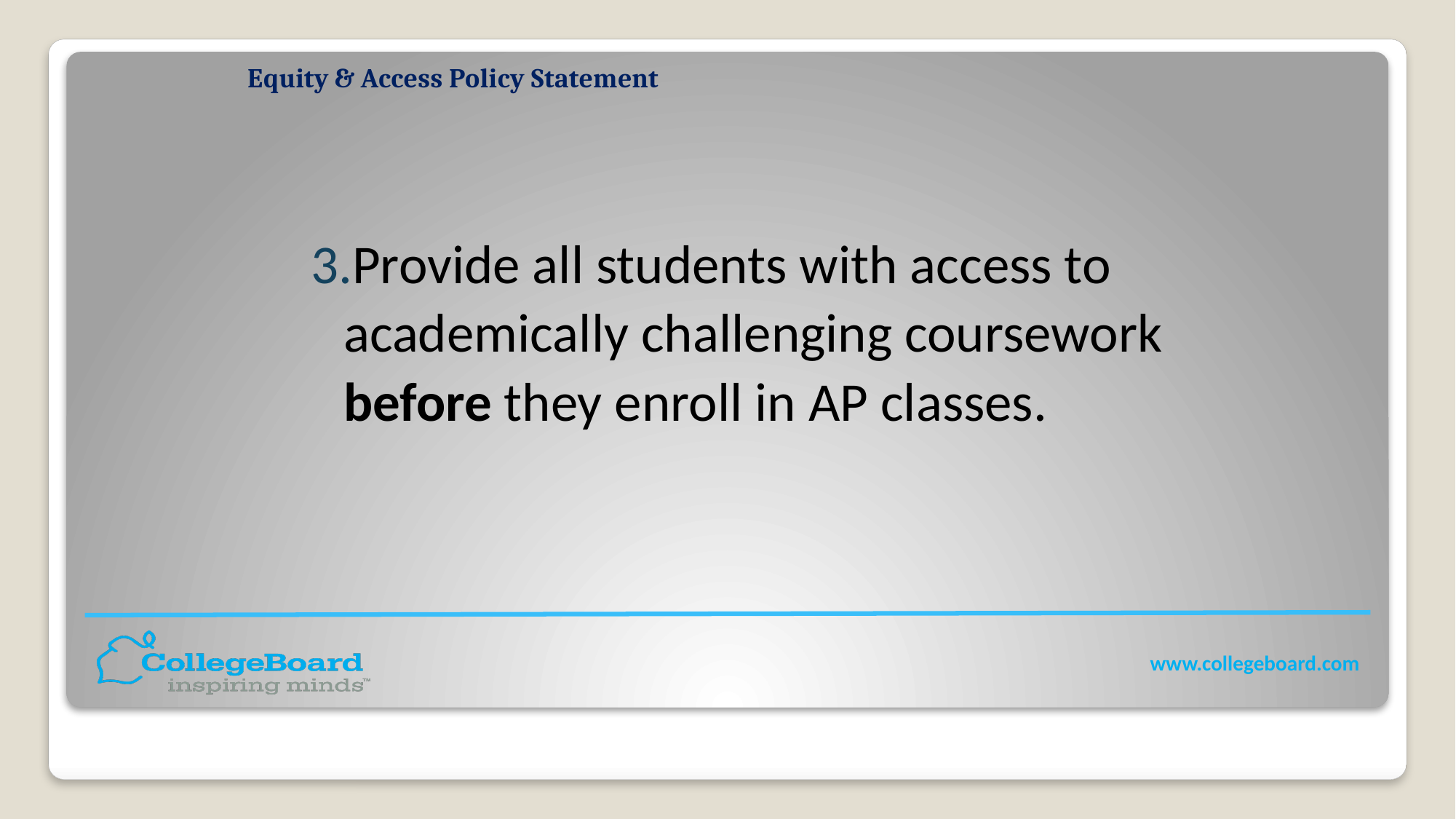

# Equity & Access Policy Statement

Provide all students with access to academically challenging coursework before they enroll in AP classes.